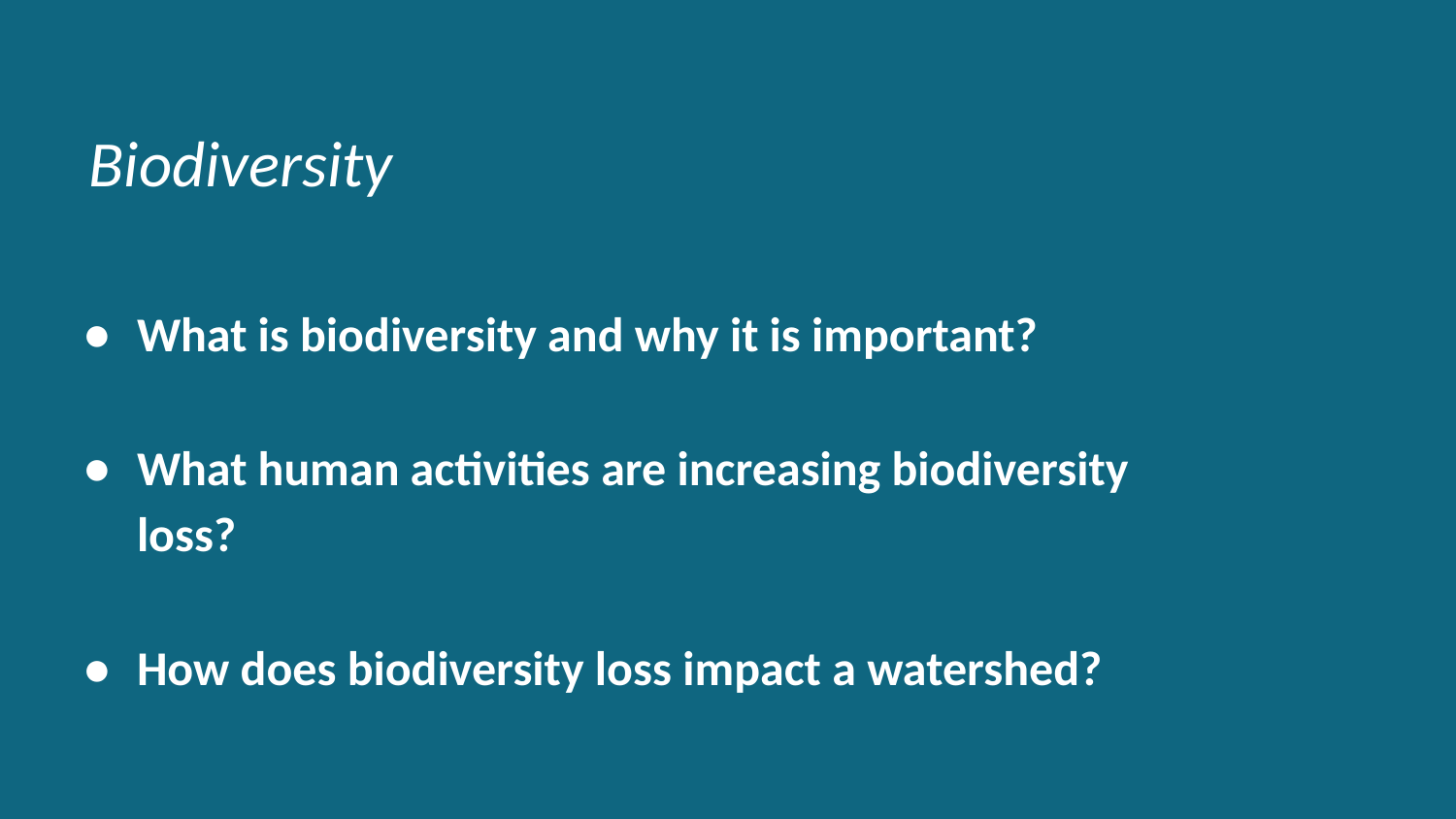

# Biodiversity
What is biodiversity and why it is important?

What human activities are increasing biodiversity loss?

How does biodiversity loss impact a watershed?